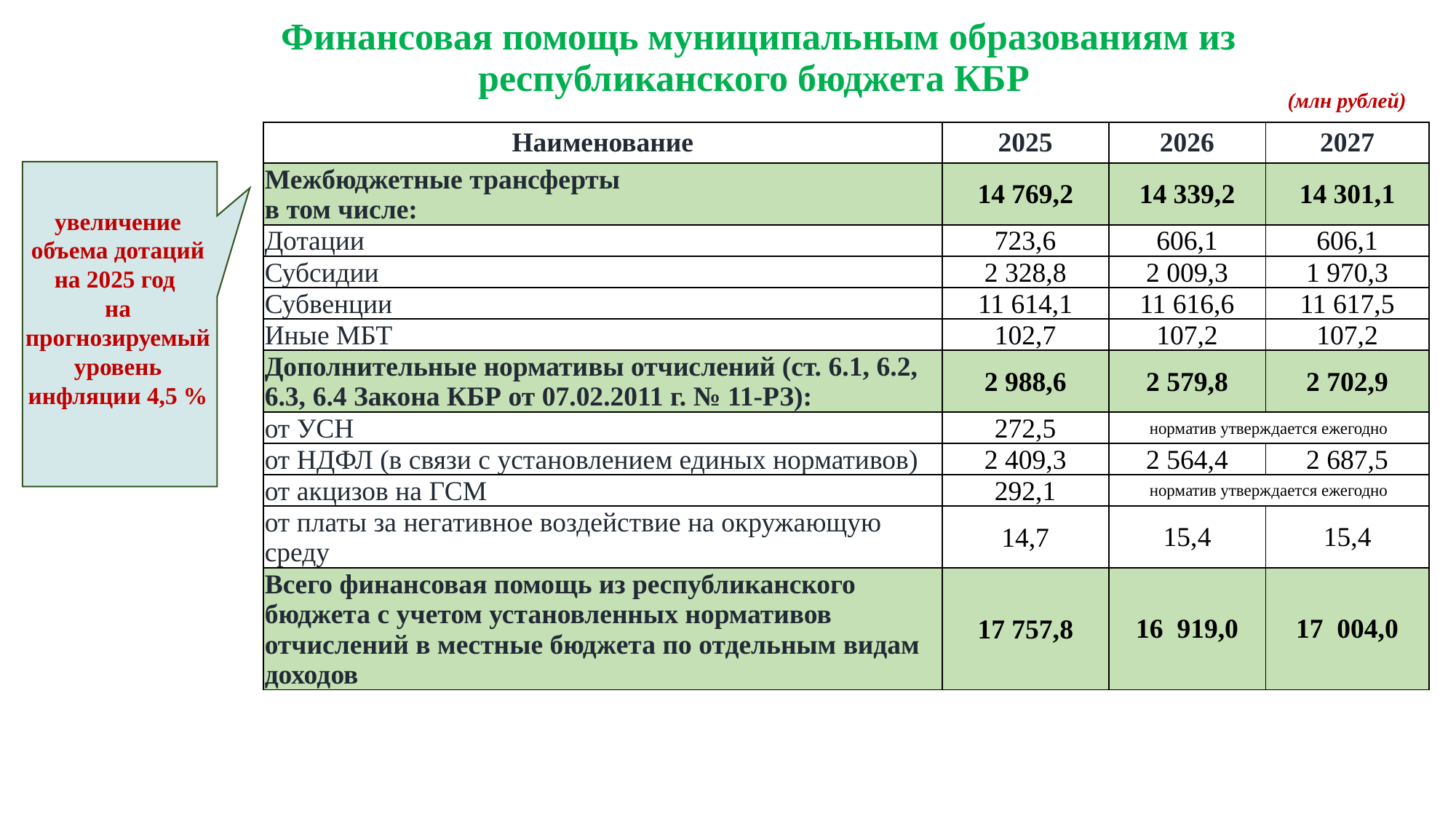

# Финансовая помощь муниципальным образованиям из республиканского бюджета КБР
(млн рублей)
| Наименование | 2025 | 2026 | 2027 |
| --- | --- | --- | --- |
| Межбюджетные трансферты в том числе: | 14 769,2 | 14 339,2 | 14 301,1 |
| Дотации | 723,6 | 606,1 | 606,1 |
| Субсидии | 2 328,8 | 2 009,3 | 1 970,3 |
| Субвенции | 11 614,1 | 11 616,6 | 11 617,5 |
| Иные МБТ | 102,7 | 107,2 | 107,2 |
| Дополнительные нормативы отчислений (ст. 6.1, 6.2, 6.3, 6.4 Закона КБР от 07.02.2011 г. № 11-РЗ): | 2 988,6 | 2 579,8 | 2 702,9 |
| от УСН | 272,5 | норматив утверждается ежегодно |  |
| от НДФЛ (в связи с установлением единых нормативов) | 2 409,3 | 2 564,4 | 2 687,5 |
| от акцизов на ГСМ | 292,1 | норматив утверждается ежегодно |  |
| от платы за негативное воздействие на окружающую среду | 14,7 | 15,4 | 15,4 |
| Всего финансовая помощь из республиканского бюджета с учетом установленных нормативов отчислений в местные бюджета по отдельным видам доходов | 17 757,8 | 16 919,0 | 17 004,0 |

увеличение объема дотаций на 2025 год
на прогнозируемый уровень инфляции 4,5 %